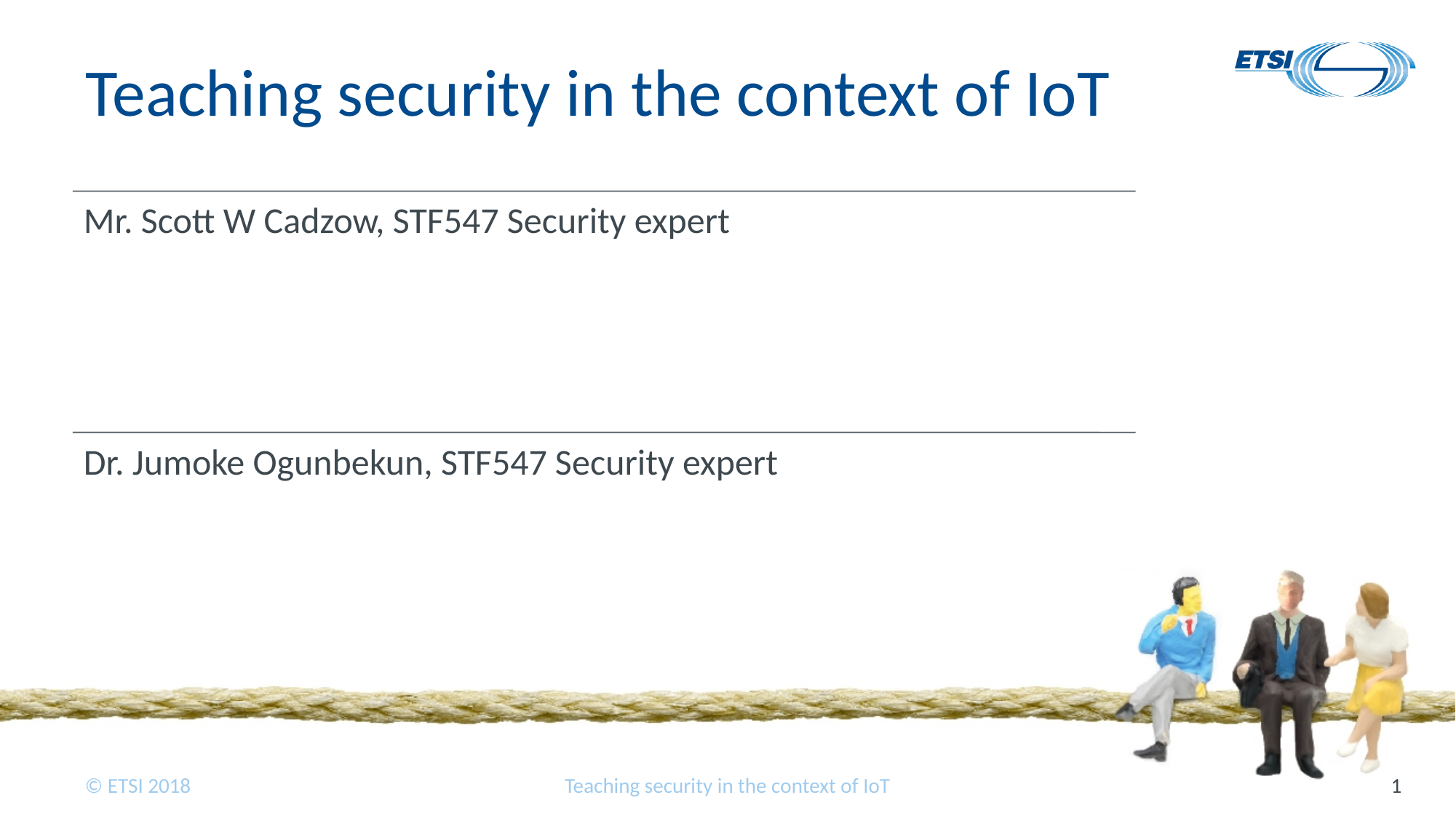

Teaching security in the context of IoT
Mr. Scott W Cadzow, STF547 Security expert
Dr. Jumoke Ogunbekun, STF547 Security expert
Teaching security in the context of IoT